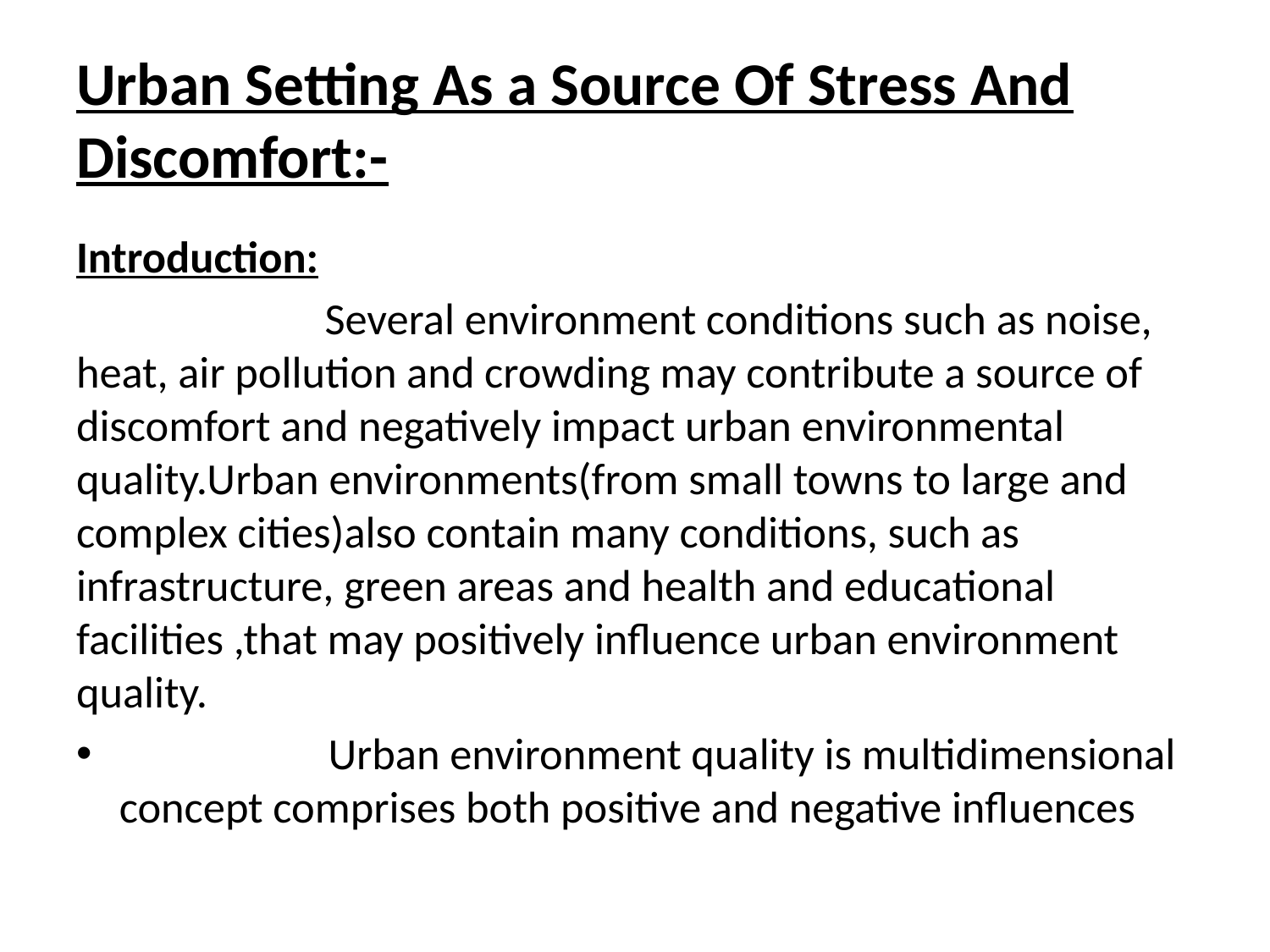

# Urban Setting As a Source Of Stress And Discomfort:-
Introduction:
                         Several environment conditions such as noise, heat, air pollution and crowding may contribute a source of discomfort and negatively impact urban environmental quality.Urban environments(from small towns to large and complex cities)also contain many conditions, such as infrastructure, green areas and health and educational facilities ,that may positively influence urban environment quality.
                     Urban environment quality is multidimensional concept comprises both positive and negative influences